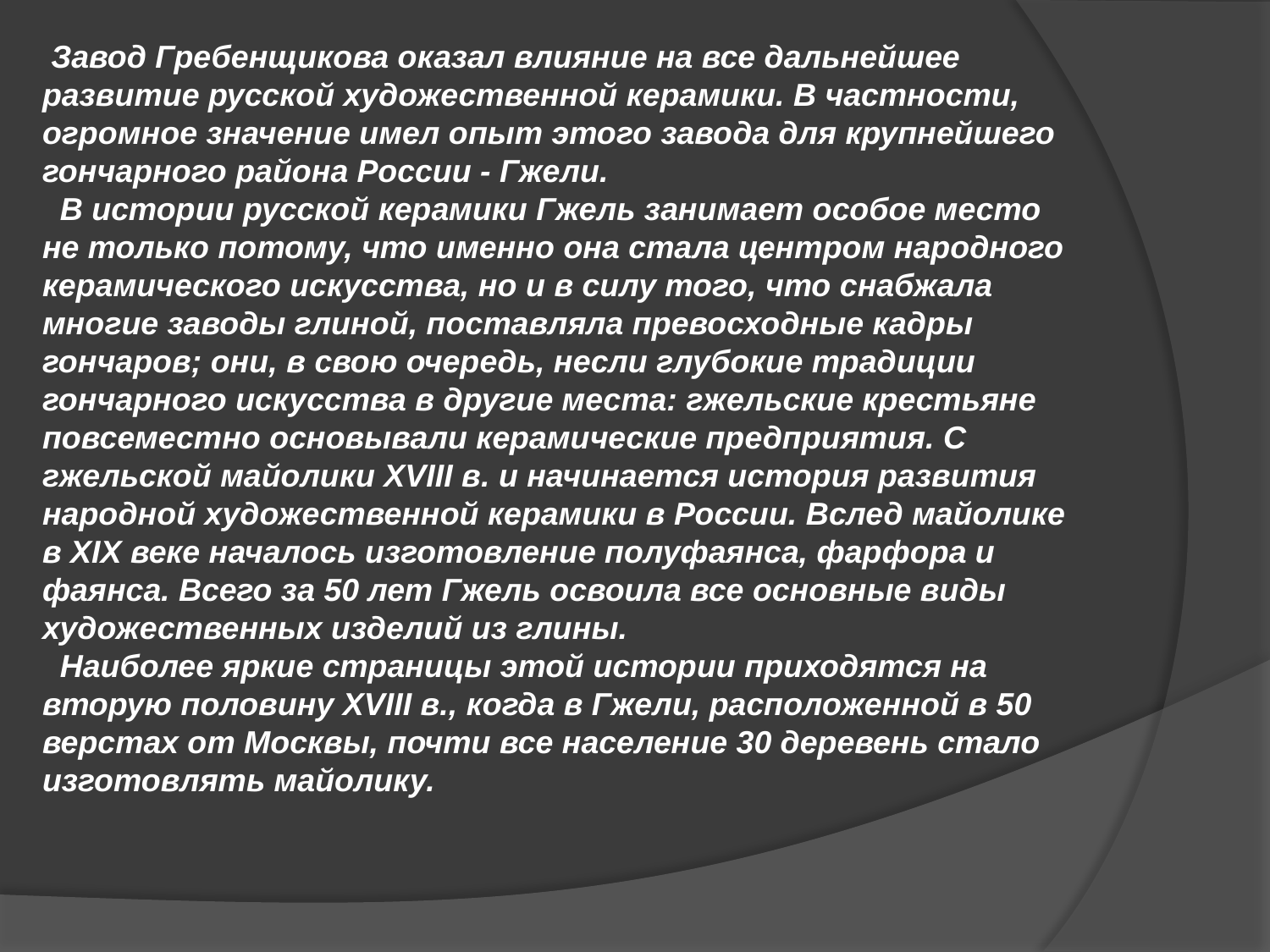

Завод Гребенщикова оказал влияние на все дальнейшее развитие русской художественной керамики. В частности, огромное значение имел опыт этого завода для крупнейшего гончарного района России - Гжели.
  В истории русской керамики Гжель занимает особое место не только потому, что именно она стала центром народного керамического искусства, но и в силу того, что снабжала многие заводы глиной, поставляла превосходные кадры гончаров; они, в свою очередь, несли глубокие традиции гончарного искусства в другие места: гжельские крестьяне повсеместно основывали керамические предприятия. С гжельской майолики XVIII в. и начинается история развития народной художественной керамики в России. Вслед майолике в XIX веке началось изготовление полуфаянса, фарфора и фаянса. Всего за 50 лет Гжель освоила все основные виды художественных изделий из глины.
  Наиболее яркие страницы этой истории приходятся на вторую половину XVIII в., когда в Гжели, расположенной в 50 верстах от Москвы, почти все население 30 деревень стало изготовлять майолику.